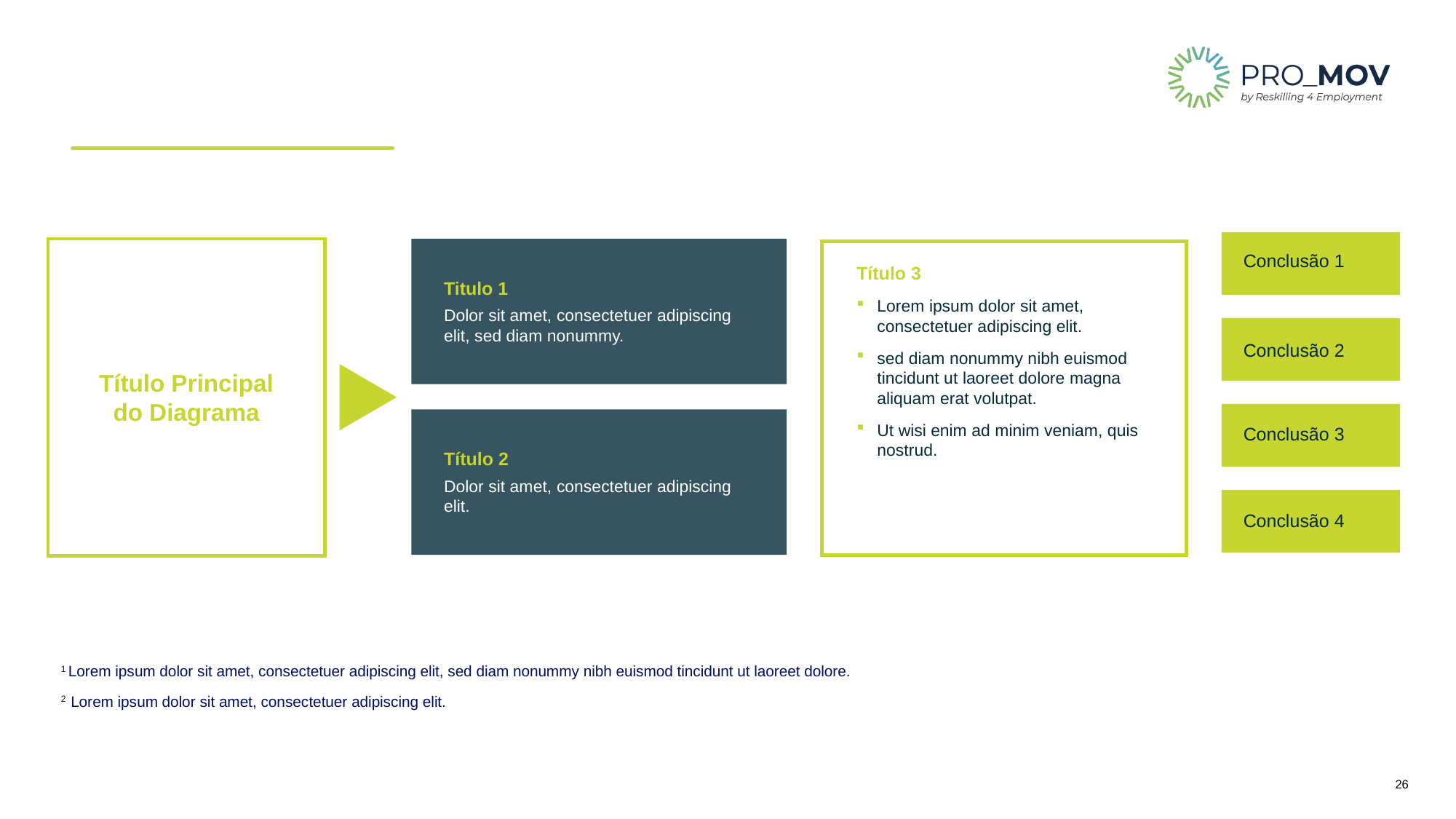

Conclusão 1
Título 3
Lorem ipsum dolor sit amet, consectetuer adipiscing elit.
sed diam nonummy nibh euismod tincidunt ut laoreet dolore magna aliquam erat volutpat.
Ut wisi enim ad minim veniam, quis nostrud.
Titulo 1
Dolor sit amet, consectetuer adipiscing elit, sed diam nonummy.

Conclusão 2
Título Principal
do Diagrama

Conclusão 3
Título 2
Dolor sit amet, consectetuer adipiscing elit.

Conclusão 4
1 Lorem ipsum dolor sit amet, consectetuer adipiscing elit, sed diam nonummy nibh euismod tincidunt ut laoreet dolore.
2  Lorem ipsum dolor sit amet, consectetuer adipiscing elit.

26